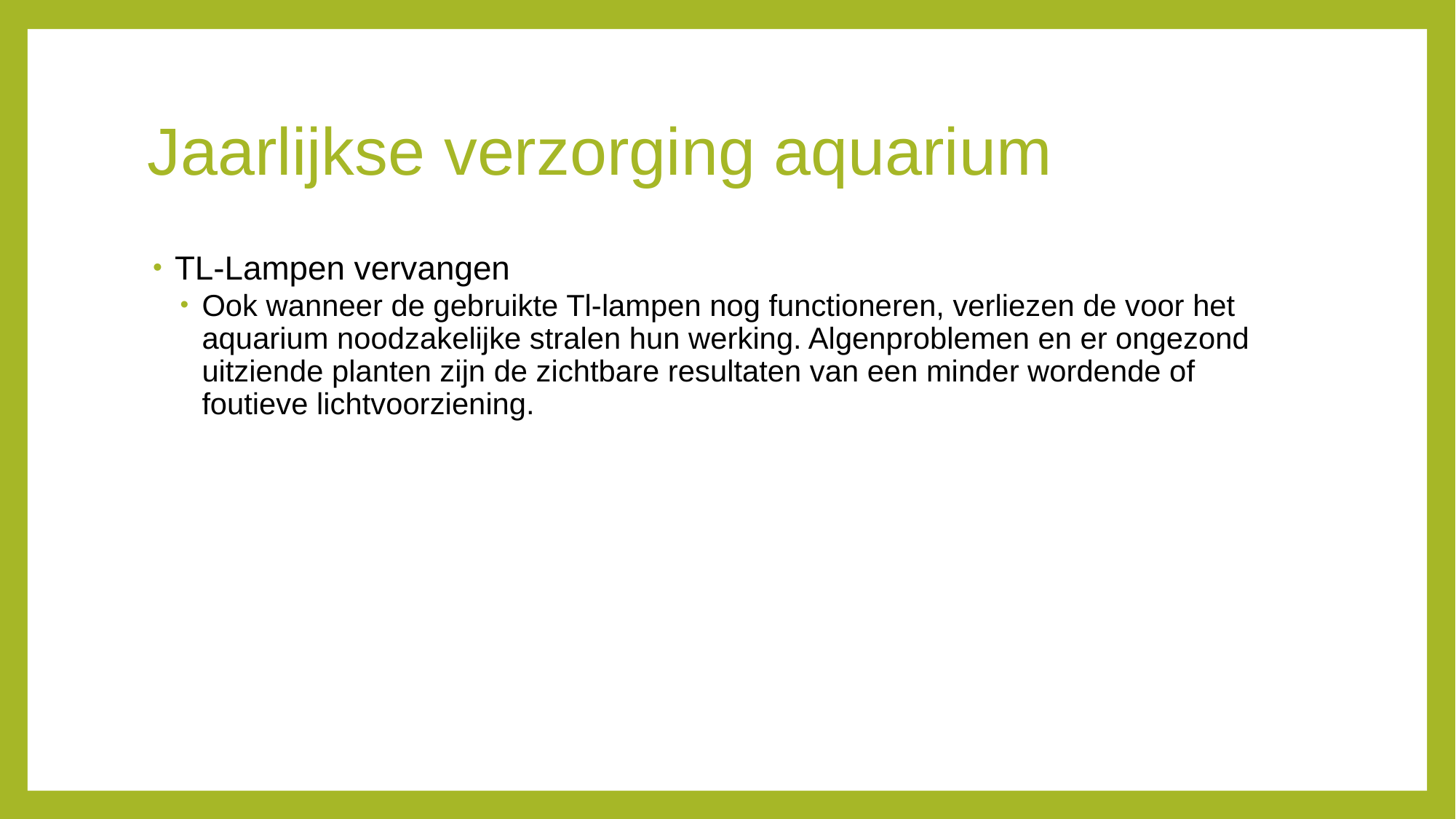

# Jaarlijkse verzorging aquarium
TL-Lampen vervangen
Ook wanneer de gebruikte Tl-lampen nog functioneren, verliezen de voor het aquarium noodzakelijke stralen hun werking. Algenproblemen en er ongezond uitziende planten zijn de zichtbare resultaten van een minder wordende of foutieve lichtvoorziening.